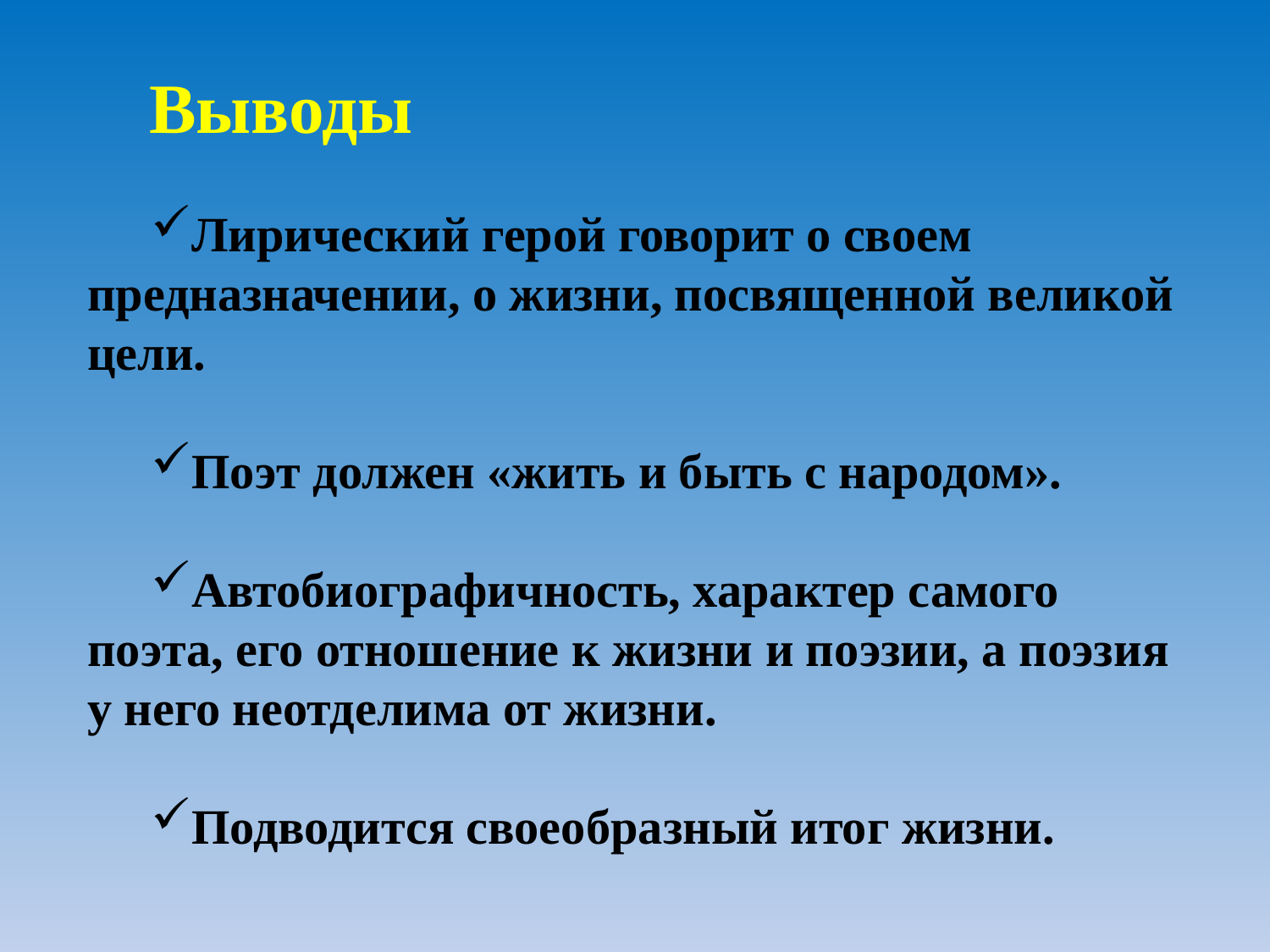

Выводы
Лирический герой говорит о своем предназначении, о жизни, посвященной великой цели.

Поэт должен «жить и быть с народом».

Автобиографичность, характер самого поэта, его отношение к жизни и поэзии, а поэзия у него неотделима от жизни.

Подводится своеобразный итог жизни.